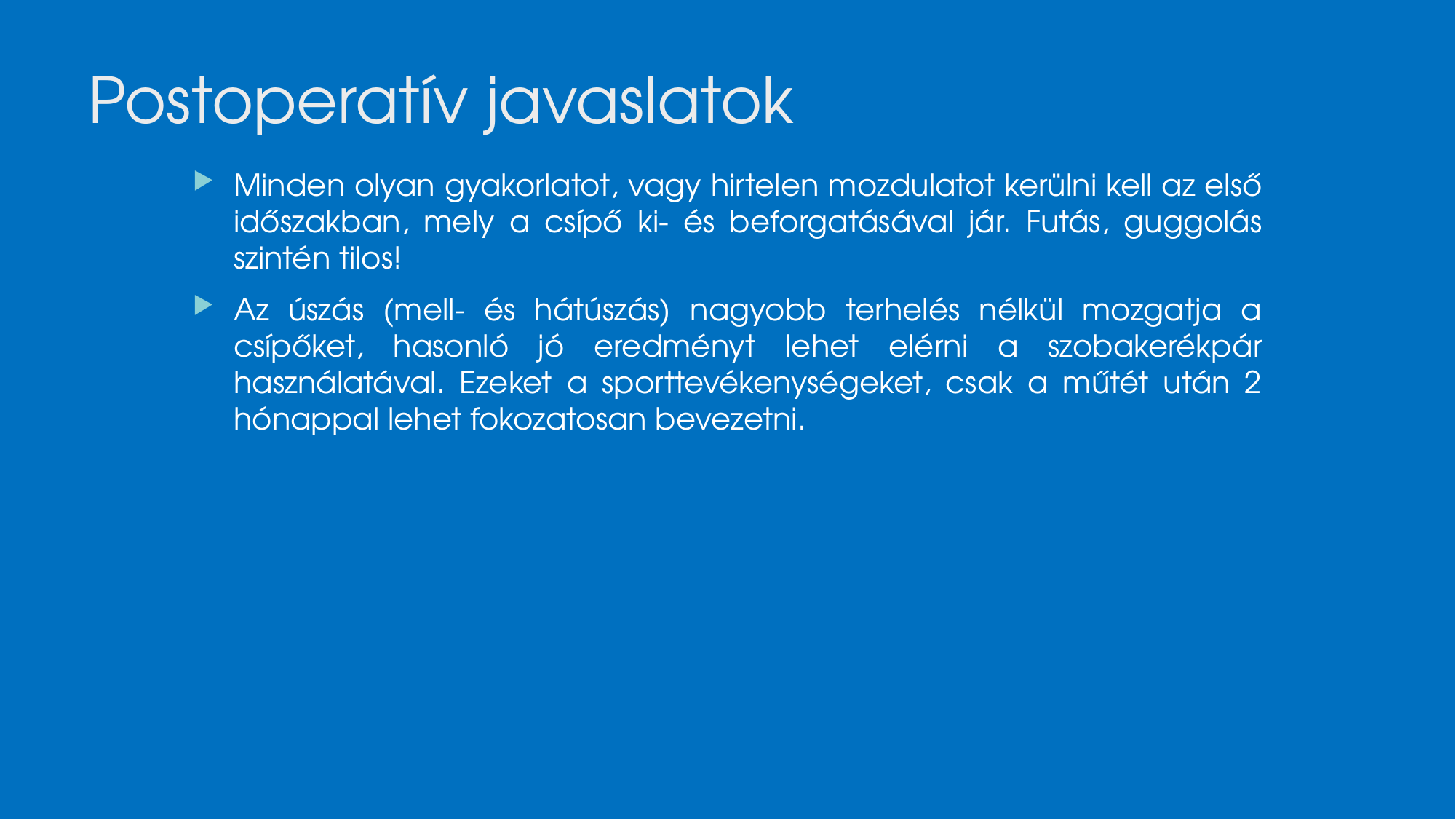

# Postoperatív javaslatok
Minden olyan gyakorlatot, vagy hirtelen mozdulatot kerülni kell az első időszakban, mely a csípő ki- és beforgatásával jár. Futás, guggolás szintén tilos!
Az úszás (mell- és hátúszás) nagyobb terhelés nélkül mozgatja a csípőket, hasonló jó eredményt lehet elérni a szobakerékpár használatával. Ezeket a sporttevékenységeket, csak a műtét után 2 hónappal lehet fokozatosan bevezetni.